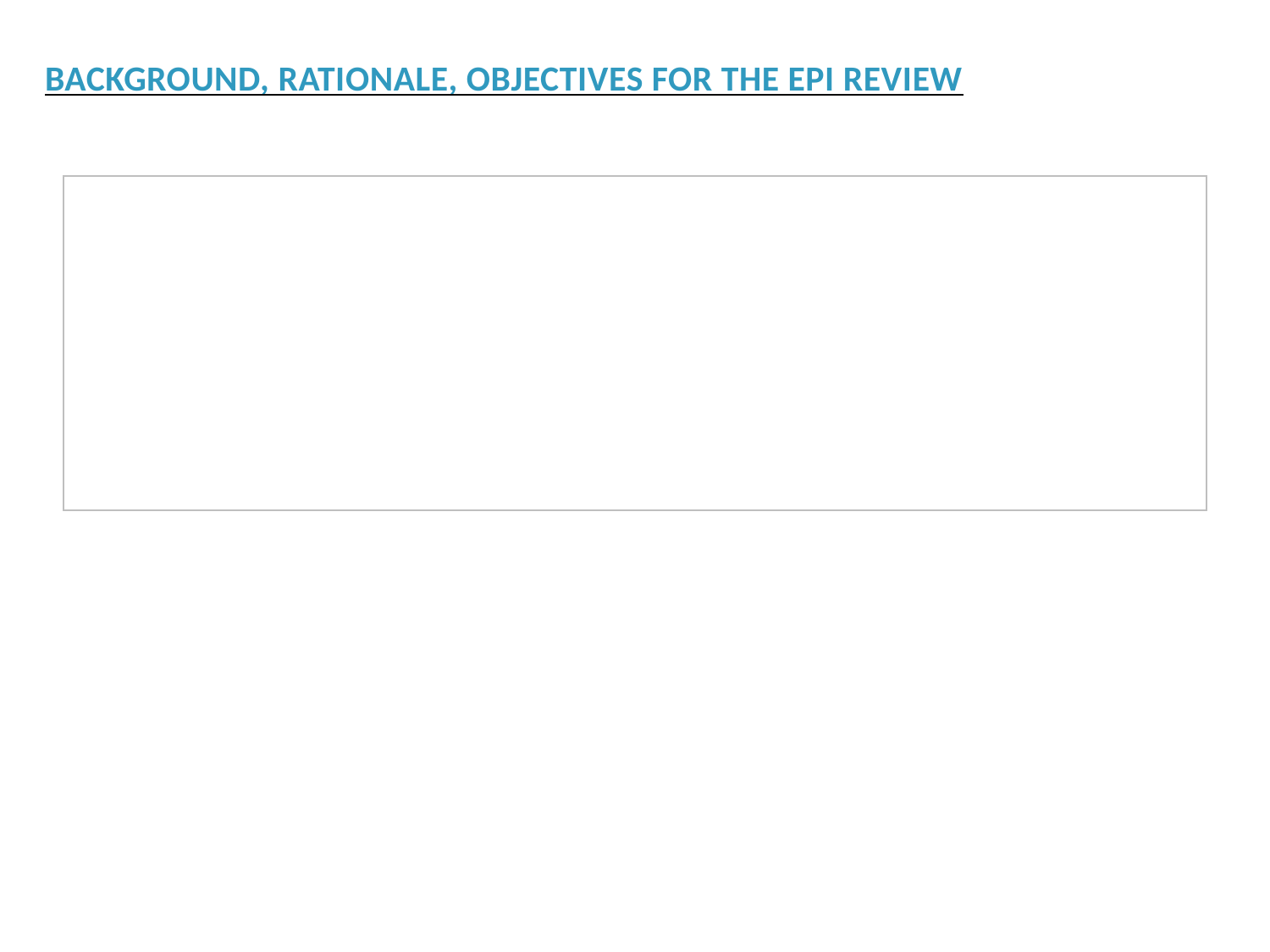

BACKGROUND, RATIONALE, OBJECTIVES FOR THE EPI REVIEW
|  |
| --- |